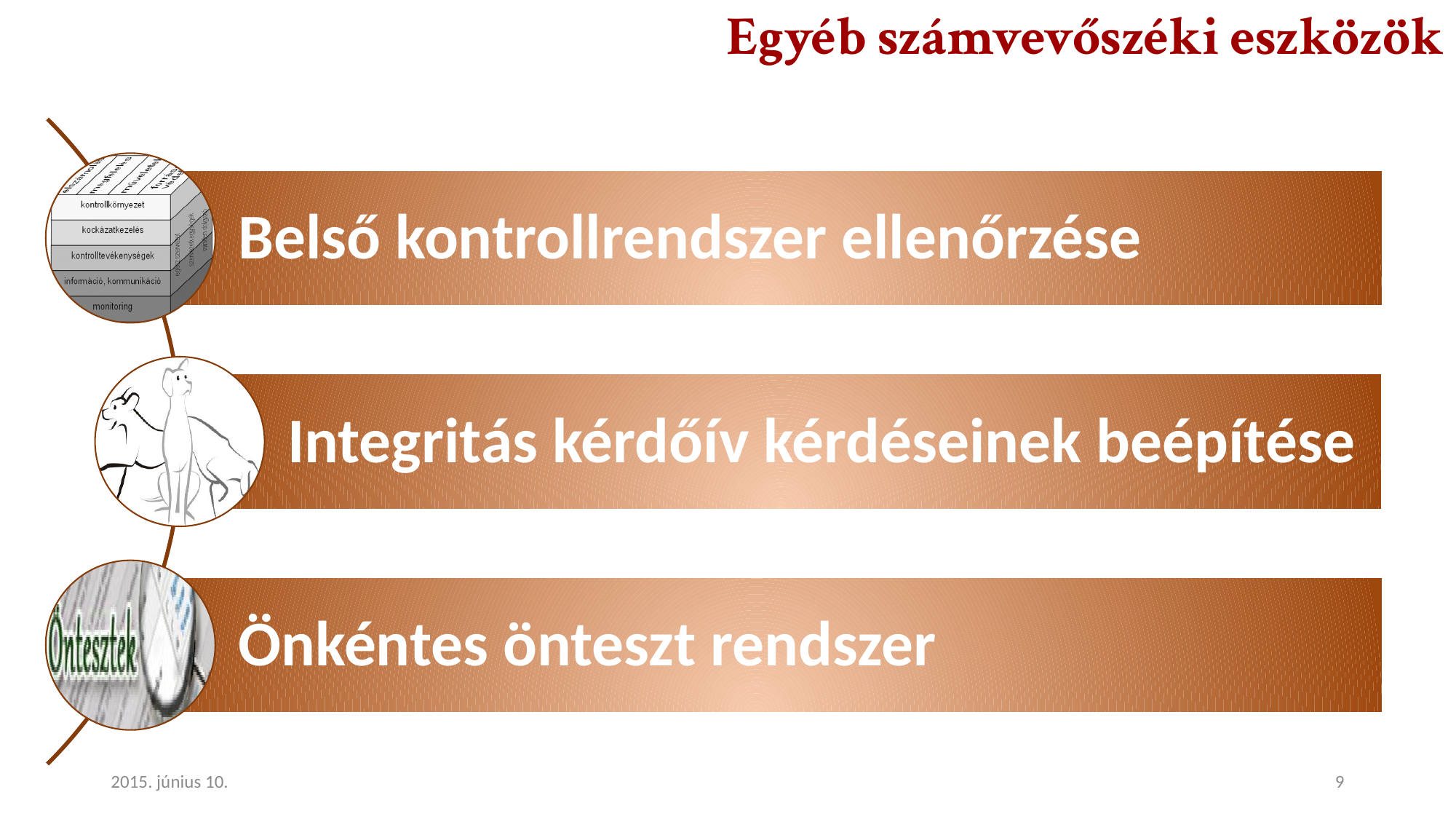

# Egyéb számvevőszéki eszközök
Belső kontrollrendszer ellenőrzése
Integritás kérdőív kérdéseinek beépítése
Önkéntes önteszt rendszer
2015. június 10.
9